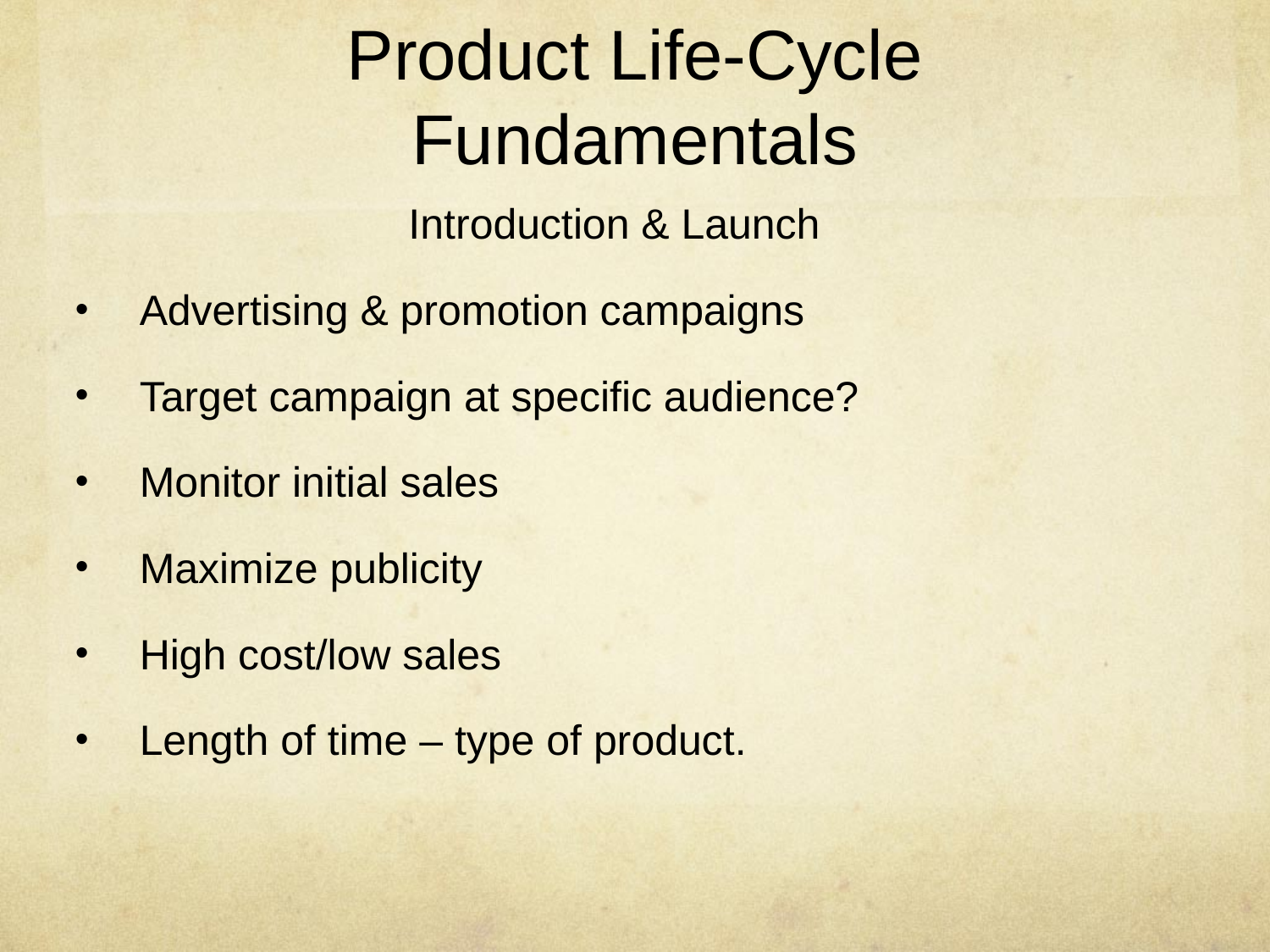

# Product Life-Cycle Fundamentals
Introduction & Launch
Advertising & promotion campaigns
Target campaign at specific audience?
Monitor initial sales
Maximize publicity
High cost/low sales
Length of time – type of product.